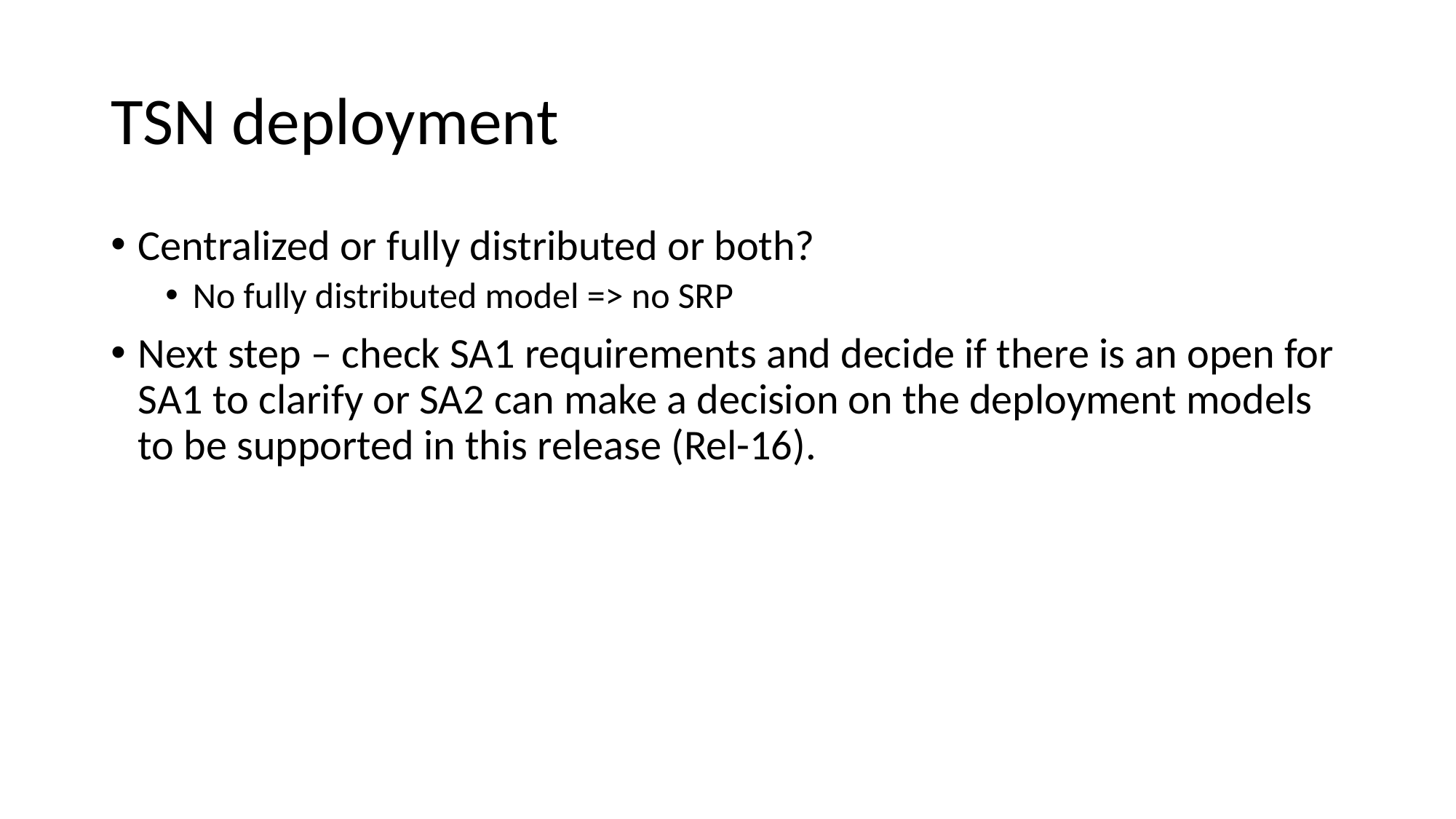

# TSN deployment
Centralized or fully distributed or both?
No fully distributed model => no SRP
Next step – check SA1 requirements and decide if there is an open for SA1 to clarify or SA2 can make a decision on the deployment models to be supported in this release (Rel-16).